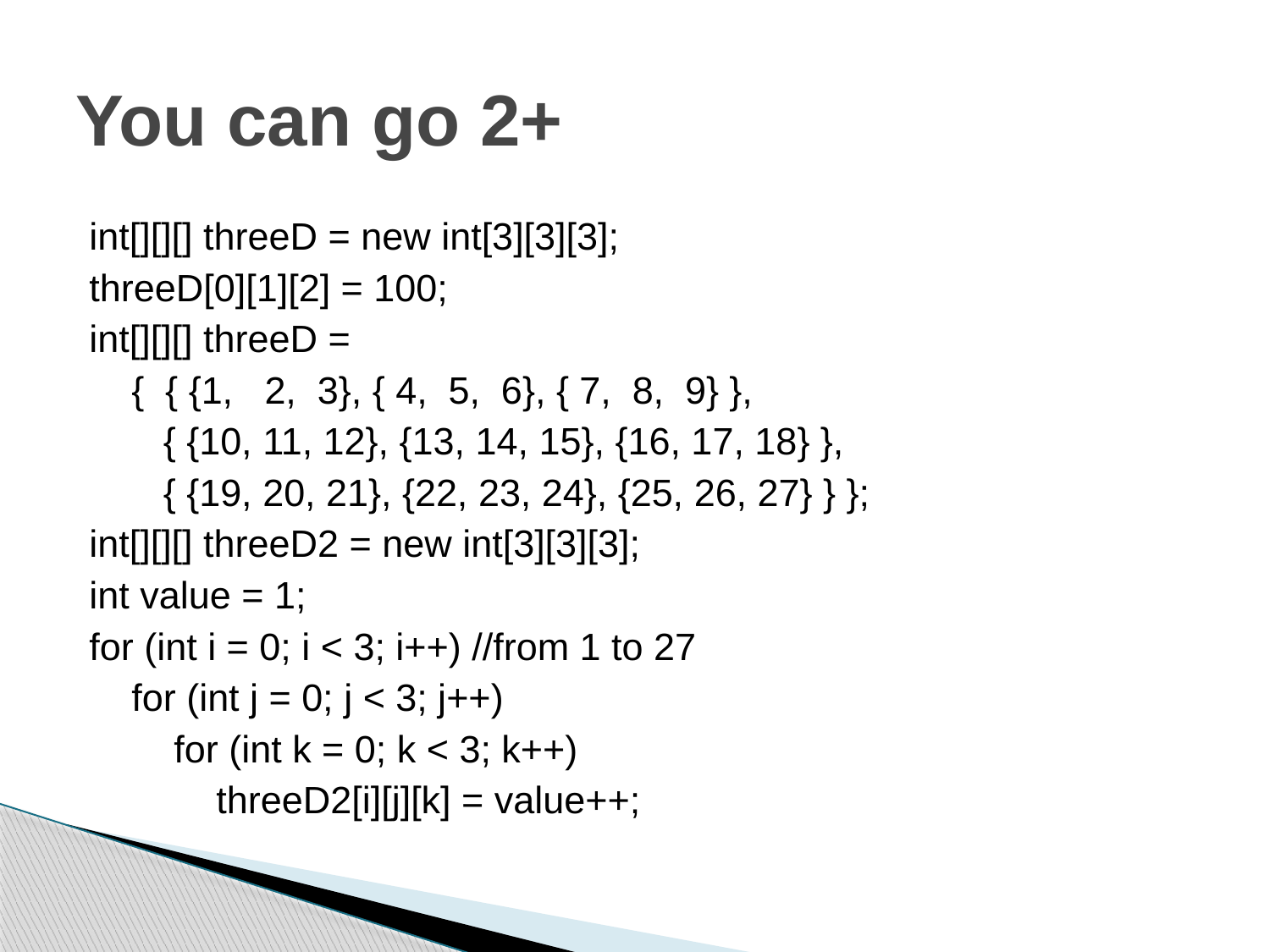

# You can go 2+
int[][][] threeD = new int[3][3][3];
threeD[0][1][2] = 100;
int[][][] threeD =
    {  { {1,   2,  3}, { 4,  5,  6}, { 7,  8,  9} },
       { {10, 11, 12}, {13, 14, 15}, {16, 17, 18} },
       { {19, 20, 21}, {22, 23, 24}, {25, 26, 27} } };
int[][][] threeD2 = new int[3][3][3];
int value = 1;
for (int i = 0; i < 3; i++) //from 1 to 27
    for (int j = 0; j < 3; j++)
        for (int k = 0; k < 3; k++)
            threeD2[i][j][k] = value++;